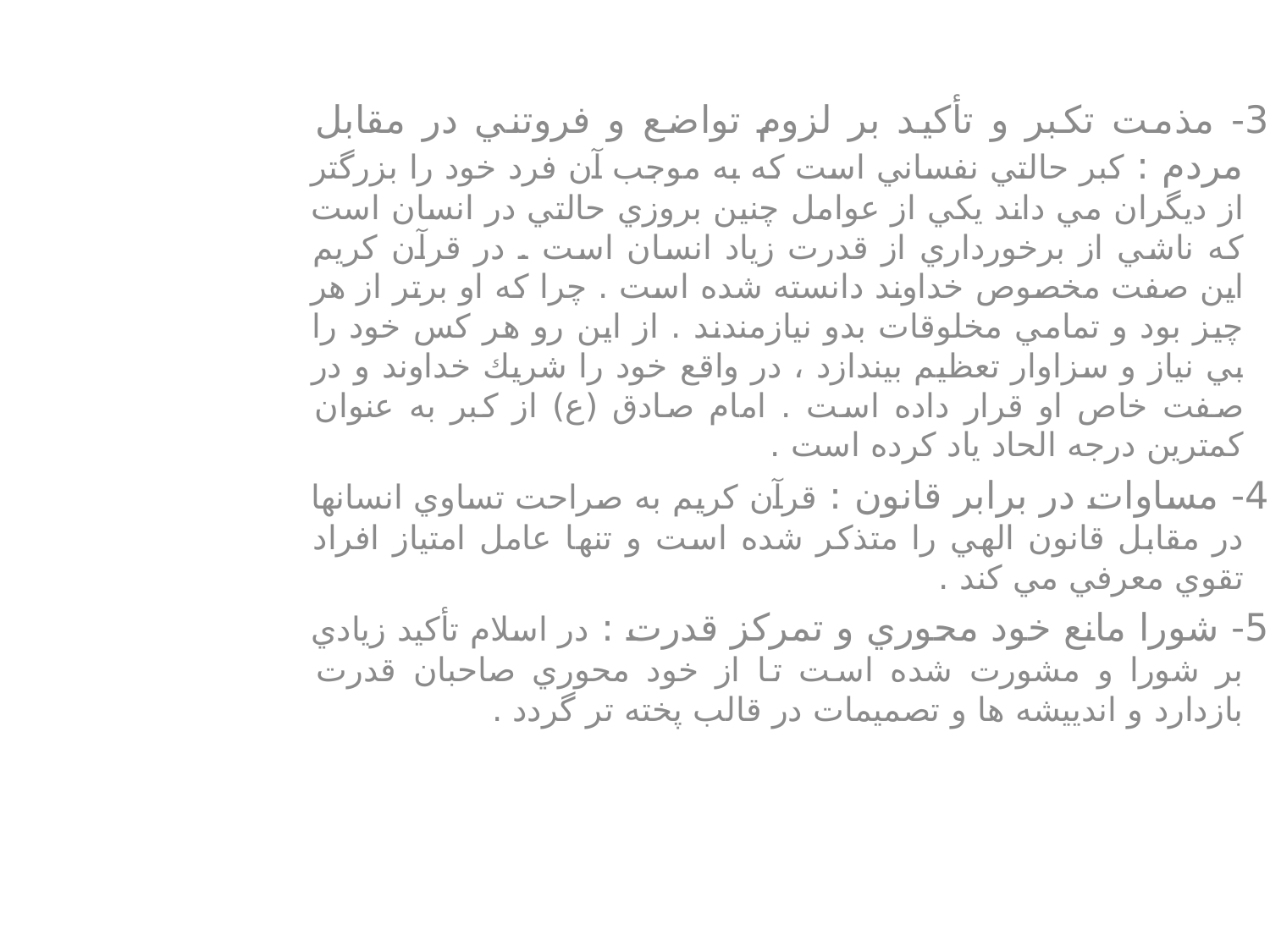

3- مذمت تكبر و تأكيد بر لزوم تواضع و فروتني در مقابل مردم : كبر حالتي نفساني است كه به موجب آن فرد خود را بزرگتر از ديگران مي داند يكي از عوامل چنين بروزي حالتي در انسان است كه ناشي از برخورداري از قدرت زياد انسان است . در قرآن كريم اين صفت مخصوص خداوند دانسته شده است . چرا كه او برتر از هر چيز بود و تمامي مخلوقات بدو نيازمندند . از اين رو هر كس خود را بي نياز و سزاوار تعظيم بيندازد ، در واقع خود را شريك خداوند و در صفت خاص او قرار داده است . امام صادق (ع) از كبر به عنوان كمترين درجه الحاد ياد كرده است .
4- مساوات در برابر قانون : قرآن كريم به صراحت تساوي انسانها در مقابل قانون الهي را متذكر شده است و تنها عامل امتياز افراد تقوي معرفي مي كند .
5- شورا مانع خود محوري و تمركز قدرت : در اسلام تأكيد زيادي بر شورا و مشورت شده است تا از خود محوري صاحبان قدرت بازدارد و اندييشه ها و تصميمات در قالب پخته تر گردد .